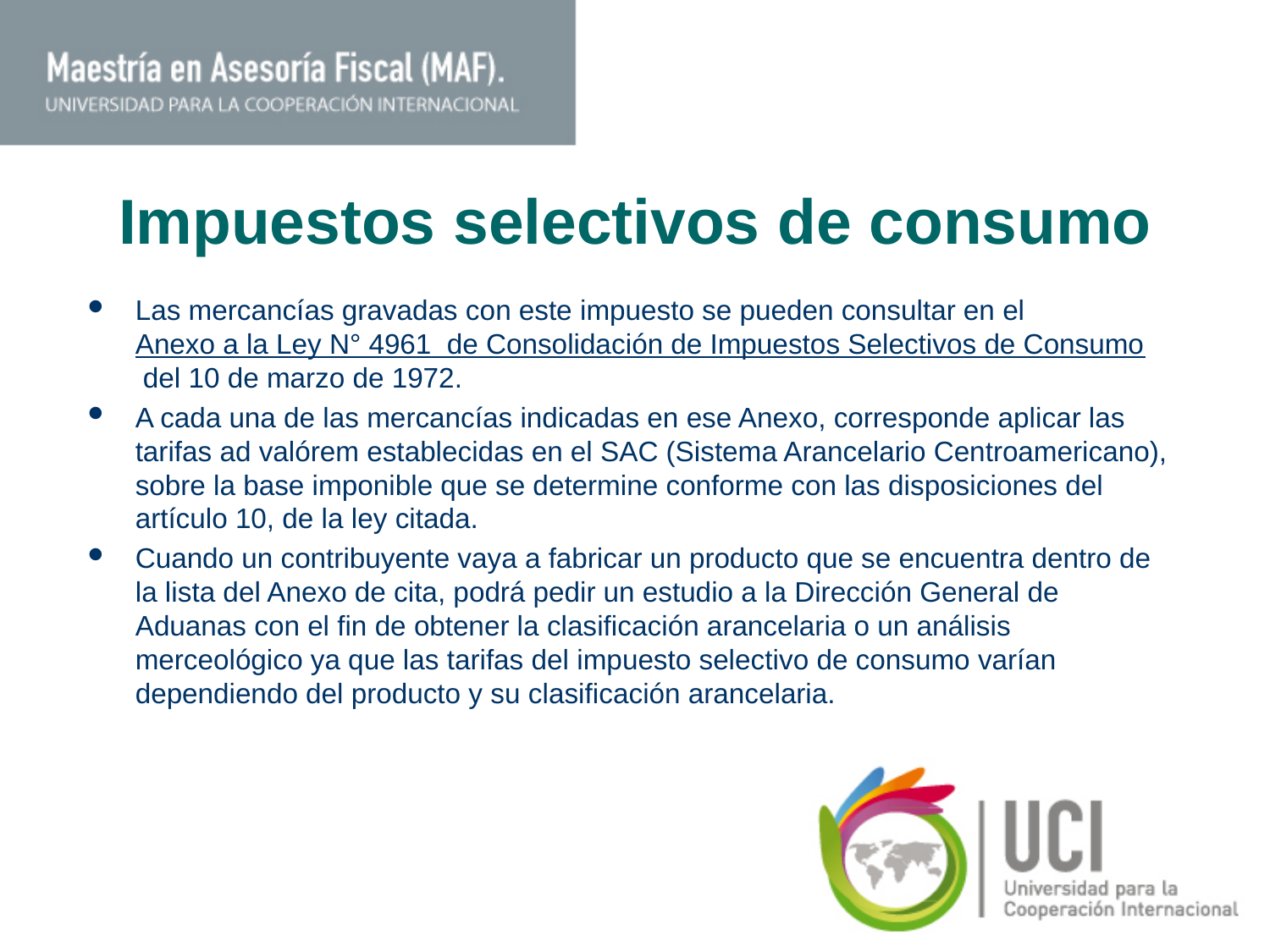

# Impuestos selectivos de consumo
Las mercancías gravadas con este impuesto se pueden consultar en el Anexo a la Ley N° 4961  de Consolidación de Impuestos Selectivos de Consumo del 10 de marzo de 1972.
A cada una de las mercancías indicadas en ese Anexo, corresponde aplicar las tarifas ad valórem establecidas en el SAC (Sistema Arancelario Centroamericano), sobre la base imponible que se determine conforme con las disposiciones del artículo 10, de la ley citada.
Cuando un contribuyente vaya a fabricar un producto que se encuentra dentro de la lista del Anexo de cita, podrá pedir un estudio a la Dirección General de Aduanas con el fin de obtener la clasificación arancelaria o un análisis merceológico ya que las tarifas del impuesto selectivo de consumo varían dependiendo del producto y su clasificación arancelaria.

11